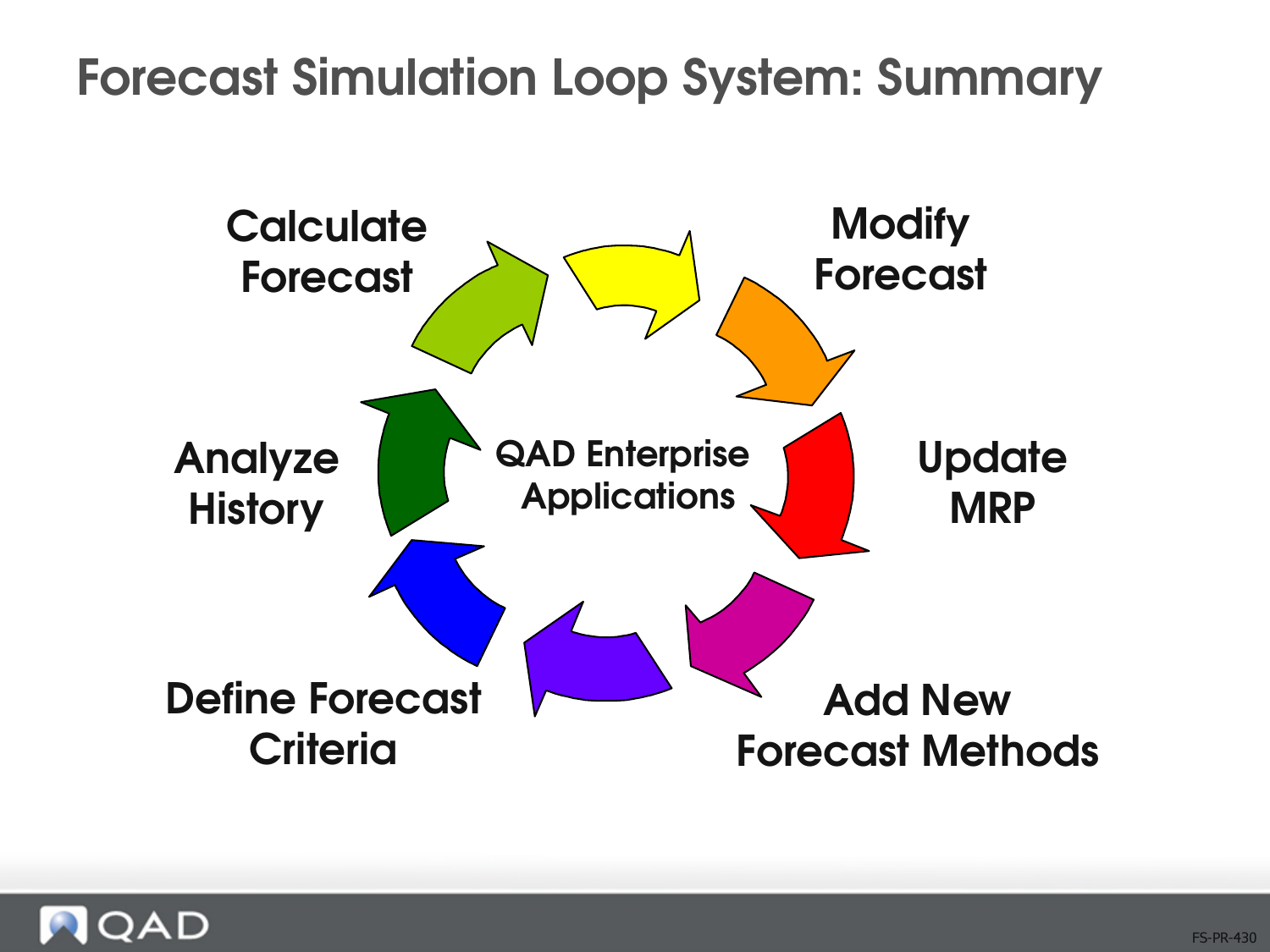

# Forecast Simulation Loop System: Summary
Modify
Forecast
Calculate
Forecast

QAD Enterprise
Applications
Update MRP
Analyze History
Define Forecast Criteria
Add New
Forecast Methods
FS-PR-430